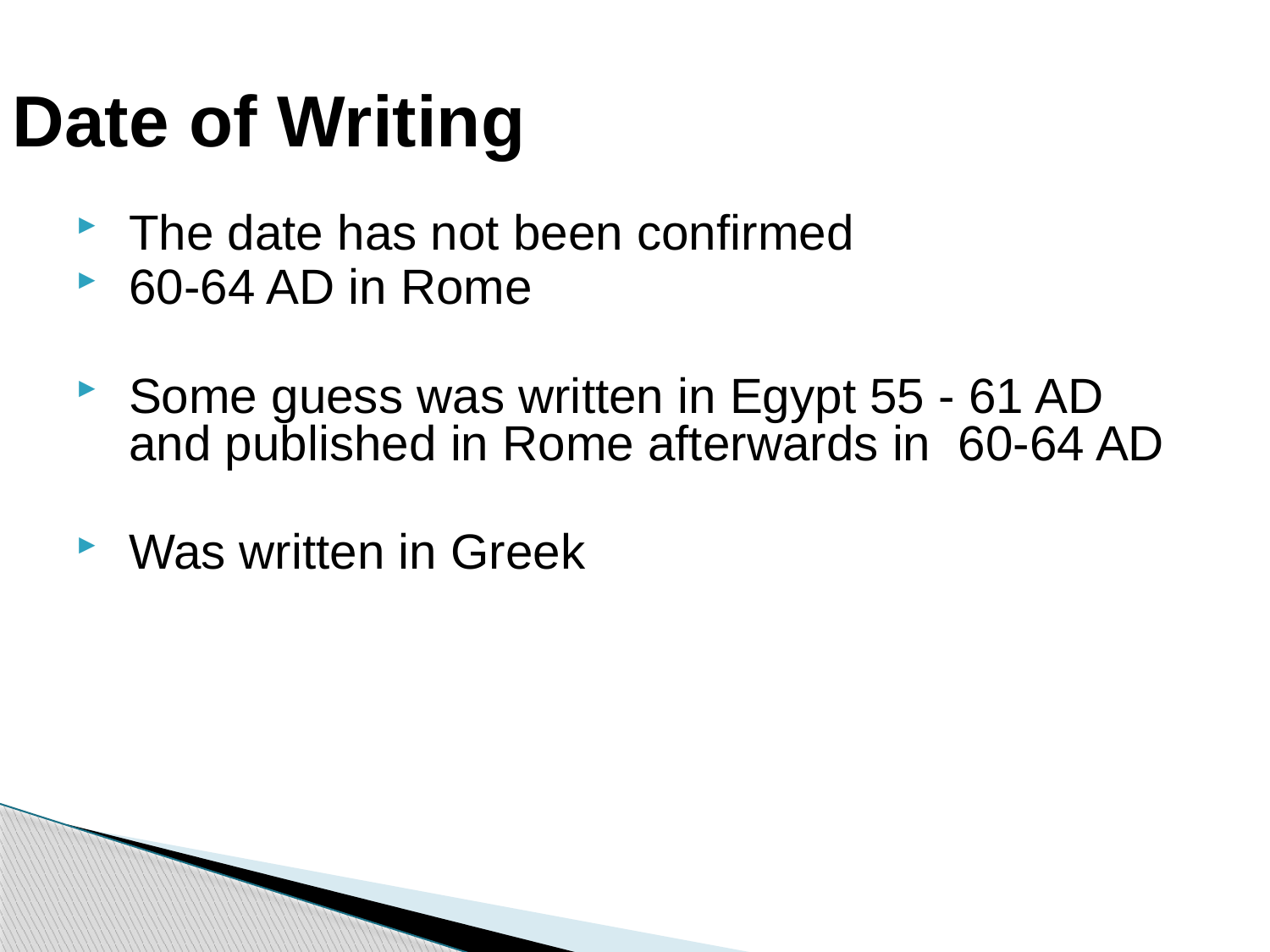

# Date of Writing
The date has not been confirmed
60-64 AD in Rome

Some guess was written in Egypt 55 - 61 AD and published in Rome afterwards in  60-64 AD

Was written in Greek